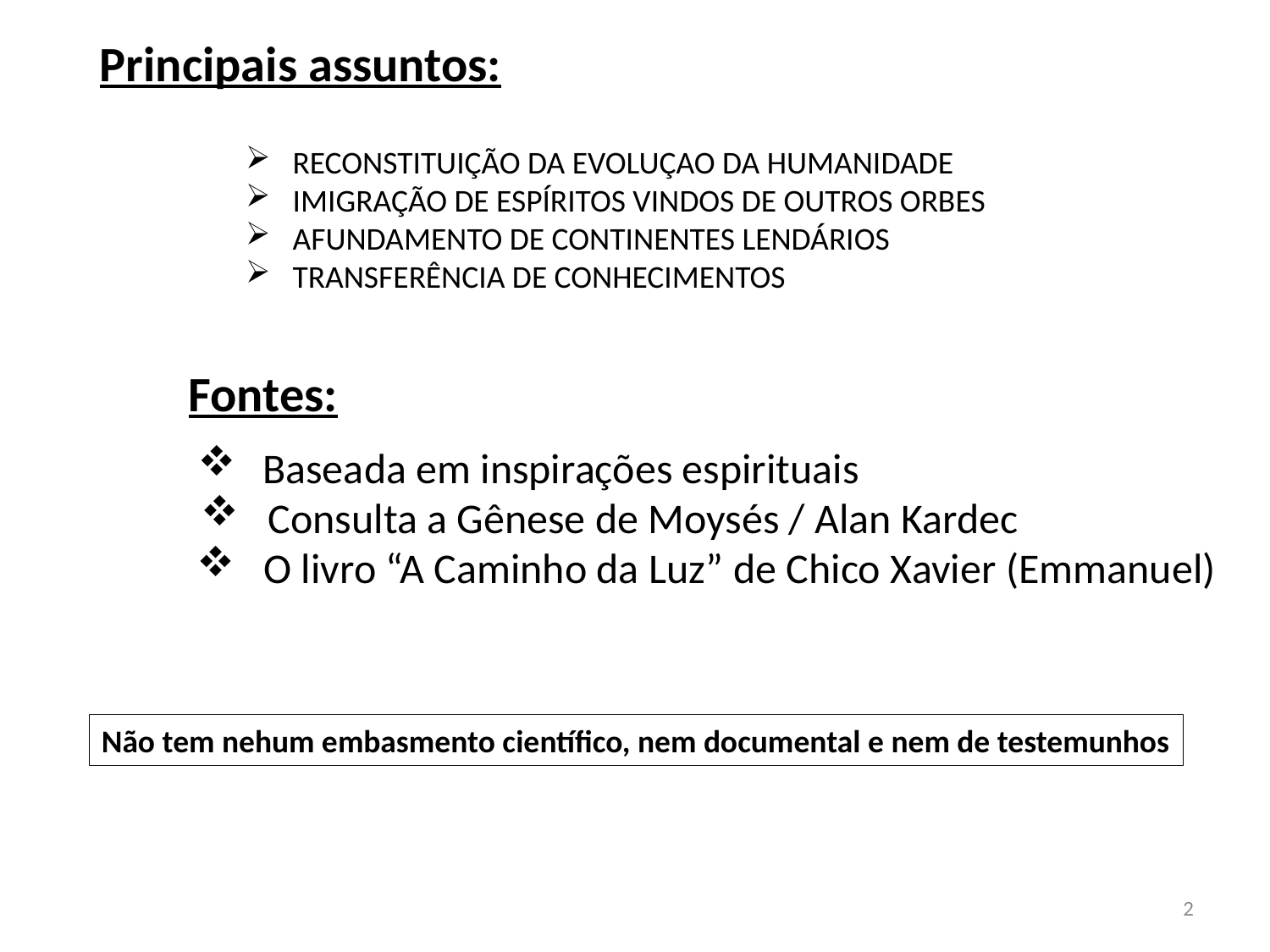

Principais assuntos:
   RECONSTITUIÇÃO DA EVOLUÇAO DA HUMANIDADE
   IMIGRAÇÃO DE ESPÍRITOS VINDOS DE OUTROS ORBES
   AFUNDAMENTO DE CONTINENTES LENDÁRIOS
   TRANSFERÊNCIA DE CONHECIMENTOS
Fontes:
   Baseada em inspirações espirituais
   Consulta a Gênese de Moysés / Alan Kardec
   O livro “A Caminho da Luz” de Chico Xavier (Emmanuel)
Não tem nehum embasmento científico, nem documental e nem de testemunhos
2